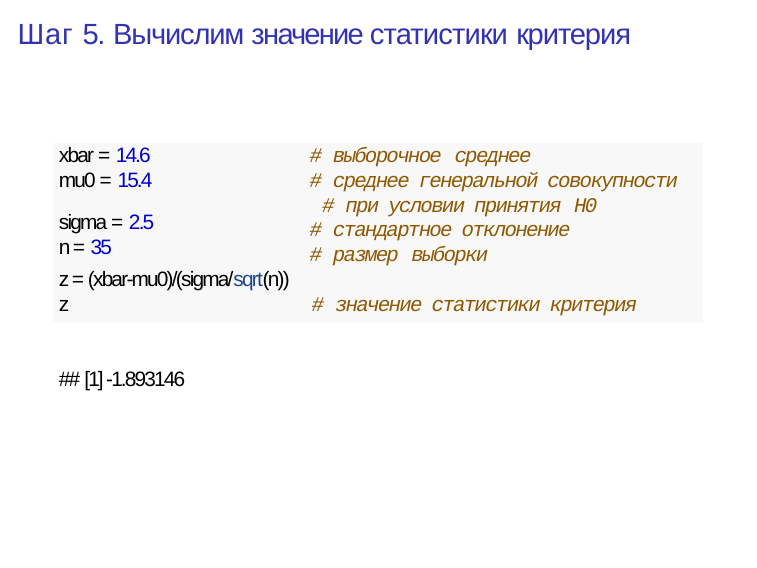

# Шаг 5. Вычислим значение статистики критерия
xbar = 14.6
mu0 = 15.4

sigma = 2.5
n = 35
# выборочное среднее
# среднее генеральной совокупности  # при условии принятия H0
# стандартное отклонение
# размер выборки

z = (xbar-mu0)/(sigma/sqrt(n))
z	# значение статистики критерия

## [1] -1.893146